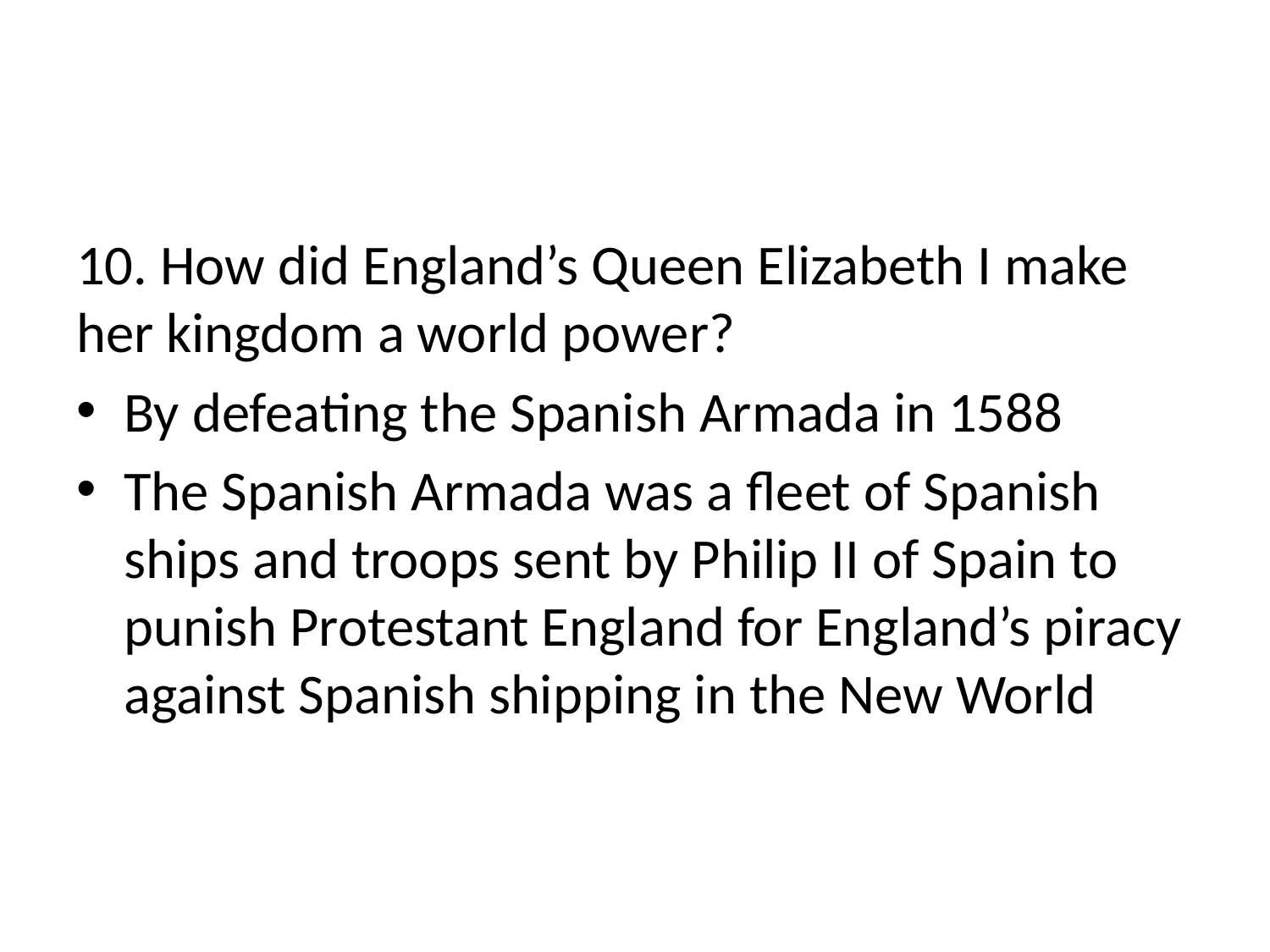

#
10. How did England’s Queen Elizabeth I make her kingdom a world power?
By defeating the Spanish Armada in 1588
The Spanish Armada was a fleet of Spanish ships and troops sent by Philip II of Spain to punish Protestant England for England’s piracy against Spanish shipping in the New World